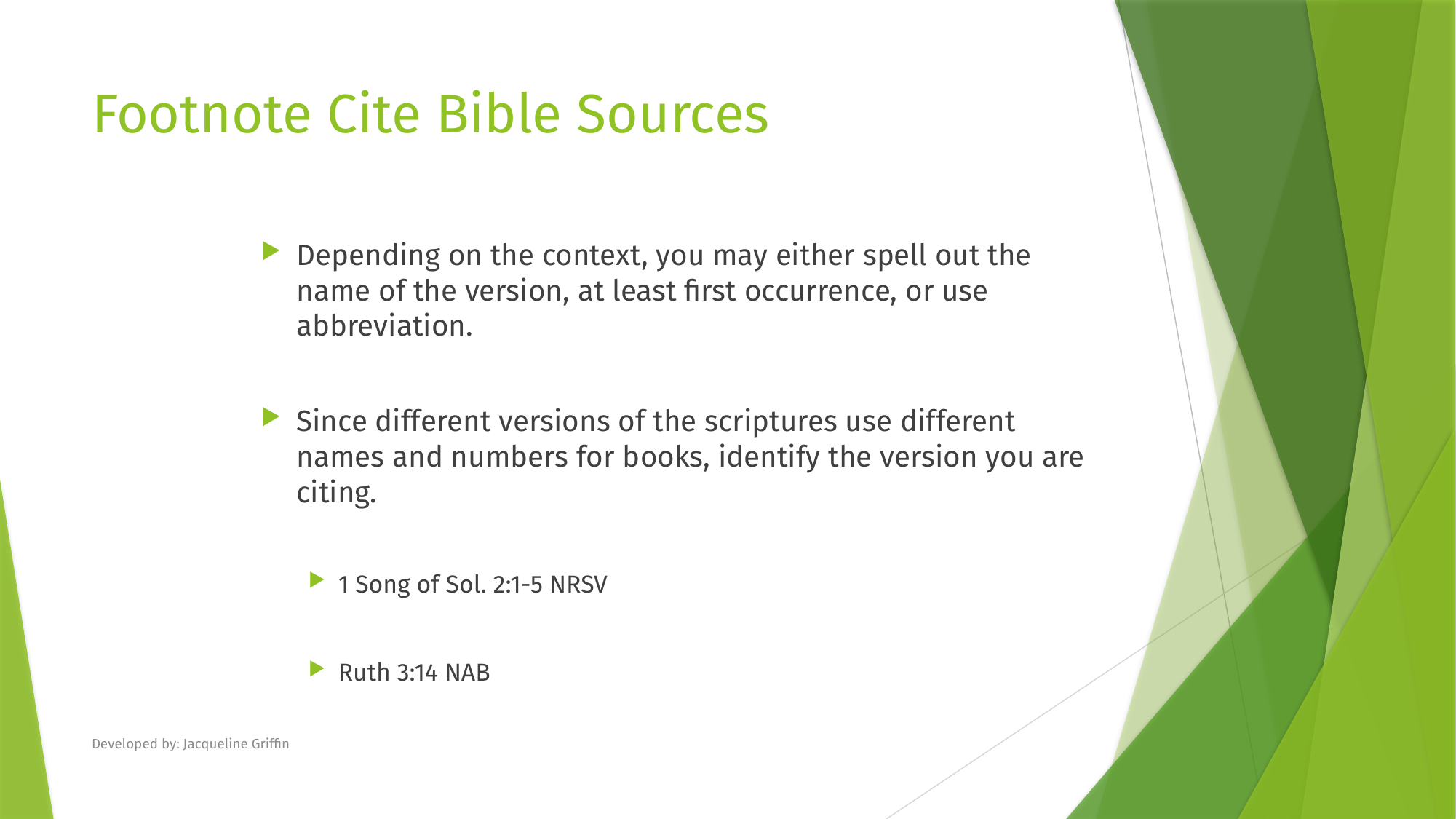

# Footnote Cite Bible Sources
Depending on the context, you may either spell out the name of the version, at least first occurrence, or use abbreviation.

Since different versions of the scriptures use different names and numbers for books, identify the version you are citing.

1 Song of Sol. 2:1-5 NRSV

Ruth 3:14 NAB
Developed by: Jacqueline Griffin